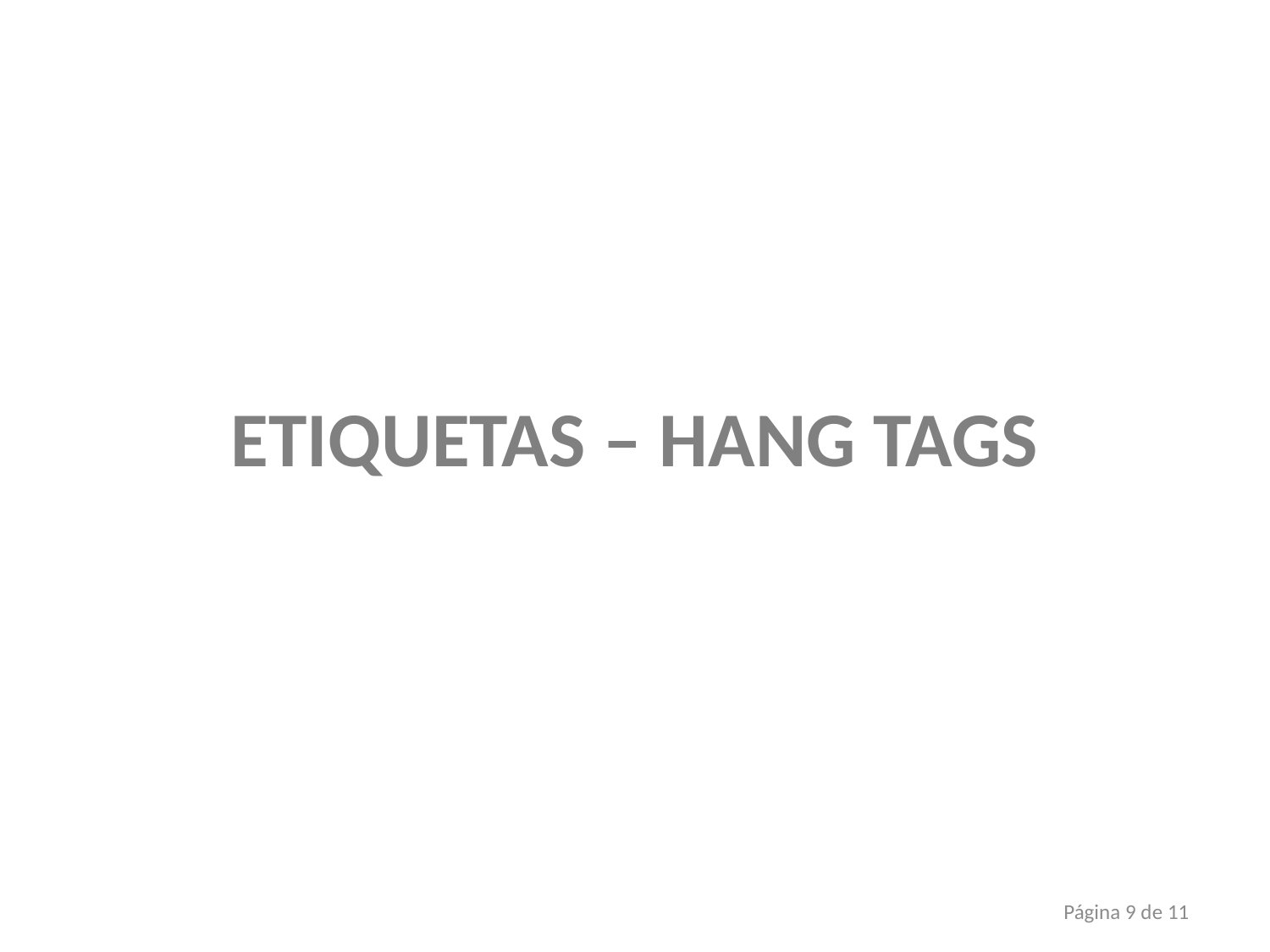

# ETIQUETAS – HANG TAGS
Página 9 de 11